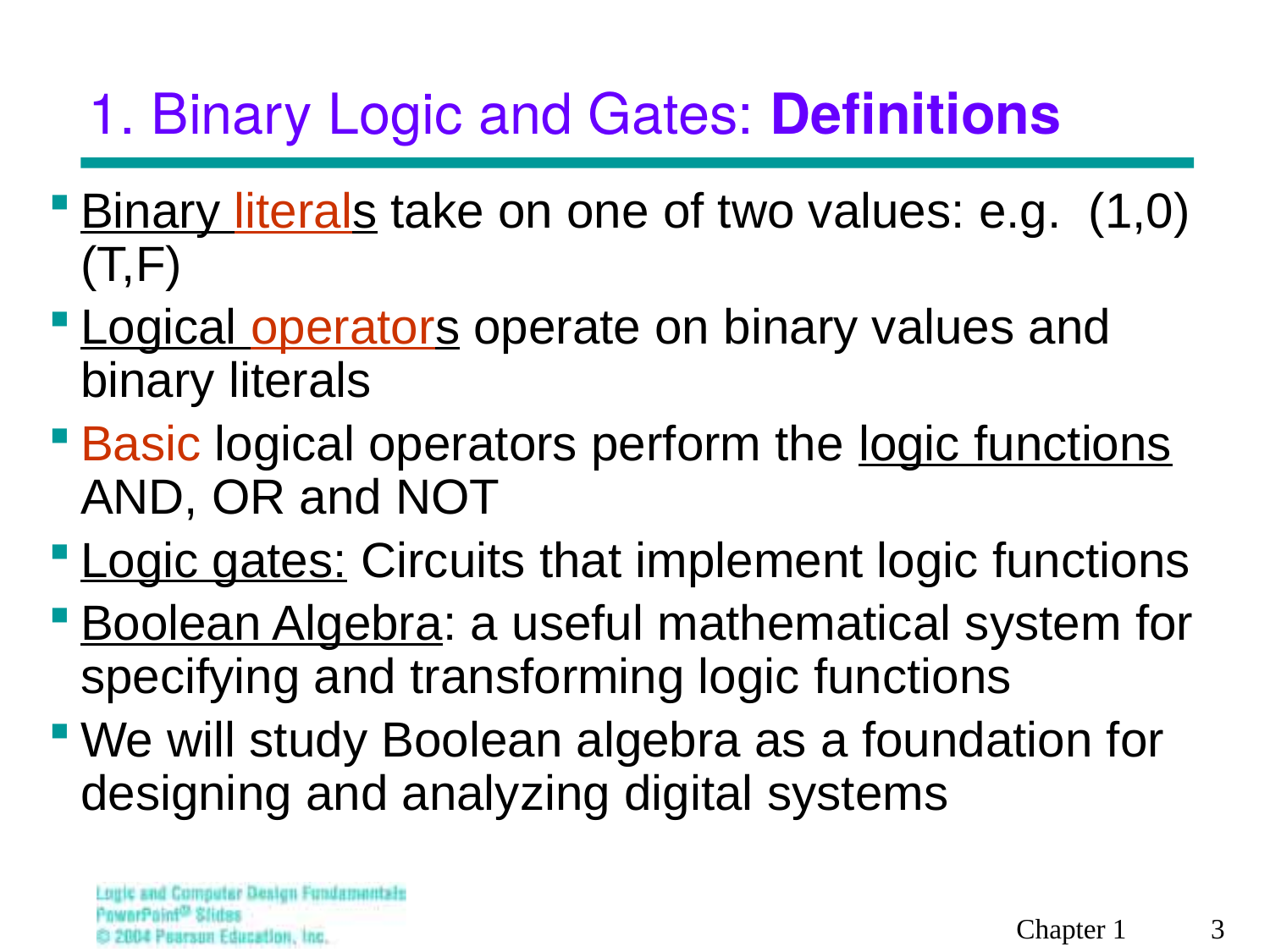

# 1. Binary Logic and Gates: Definitions
Binary literals take on one of two values: e.g.  (1,0) (T,F)
Logical operators operate on binary values and binary literals
Basic logical operators perform the logic functions AND, OR and NOT
Logic gates: Circuits that implement logic functions
Boolean Algebra: a useful mathematical system for specifying and transforming logic functions
We will study Boolean algebra as a foundation for designing and analyzing digital systems
Chapter 1            3